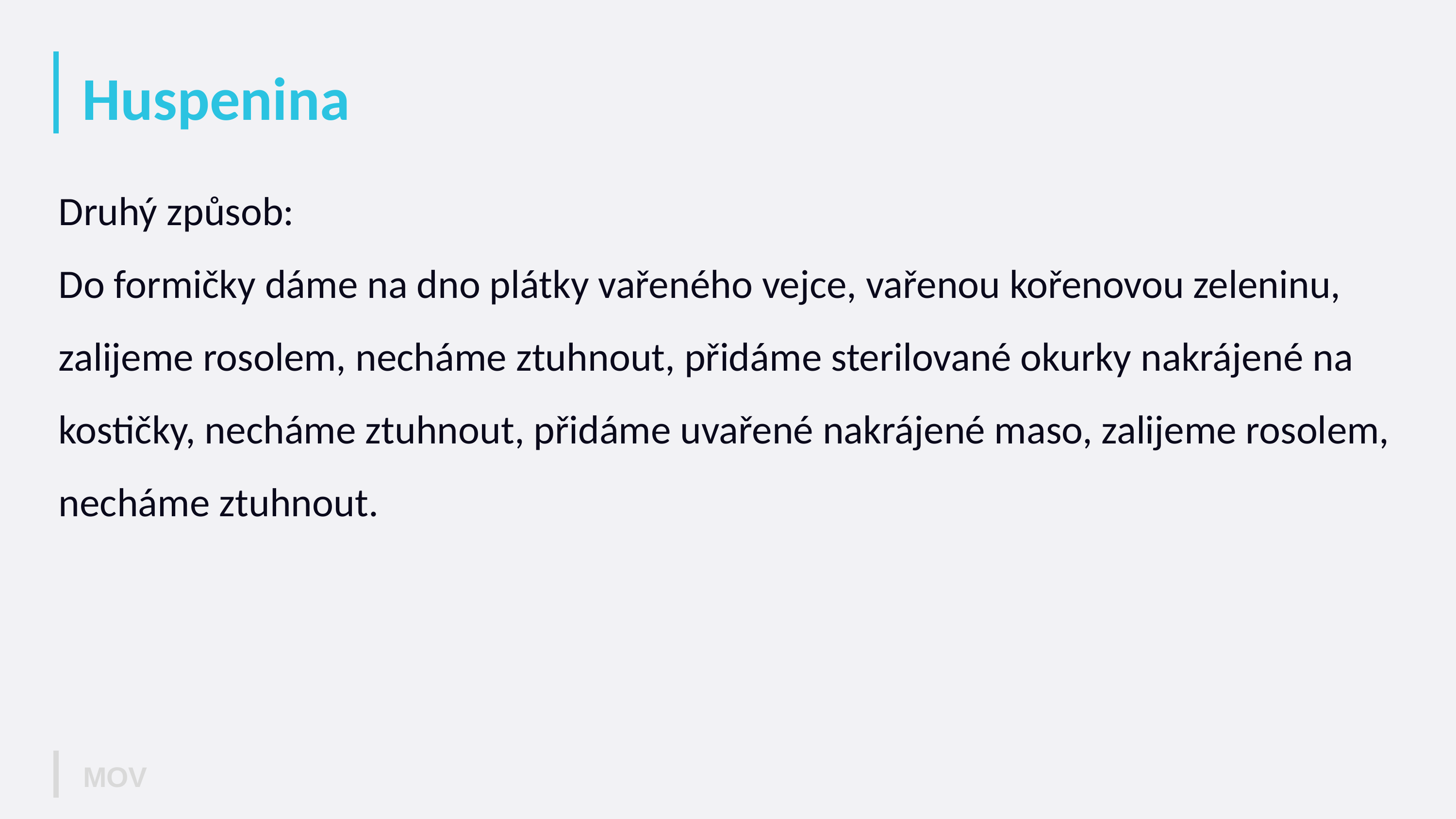

# Huspenina
Druhý způsob:
Do formičky dáme na dno plátky vařeného vejce, vařenou kořenovou zeleninu, zalijeme rosolem, necháme ztuhnout, přidáme sterilované okurky nakrájené na kostičky, necháme ztuhnout, přidáme uvařené nakrájené maso, zalijeme rosolem, necháme ztuhnout.